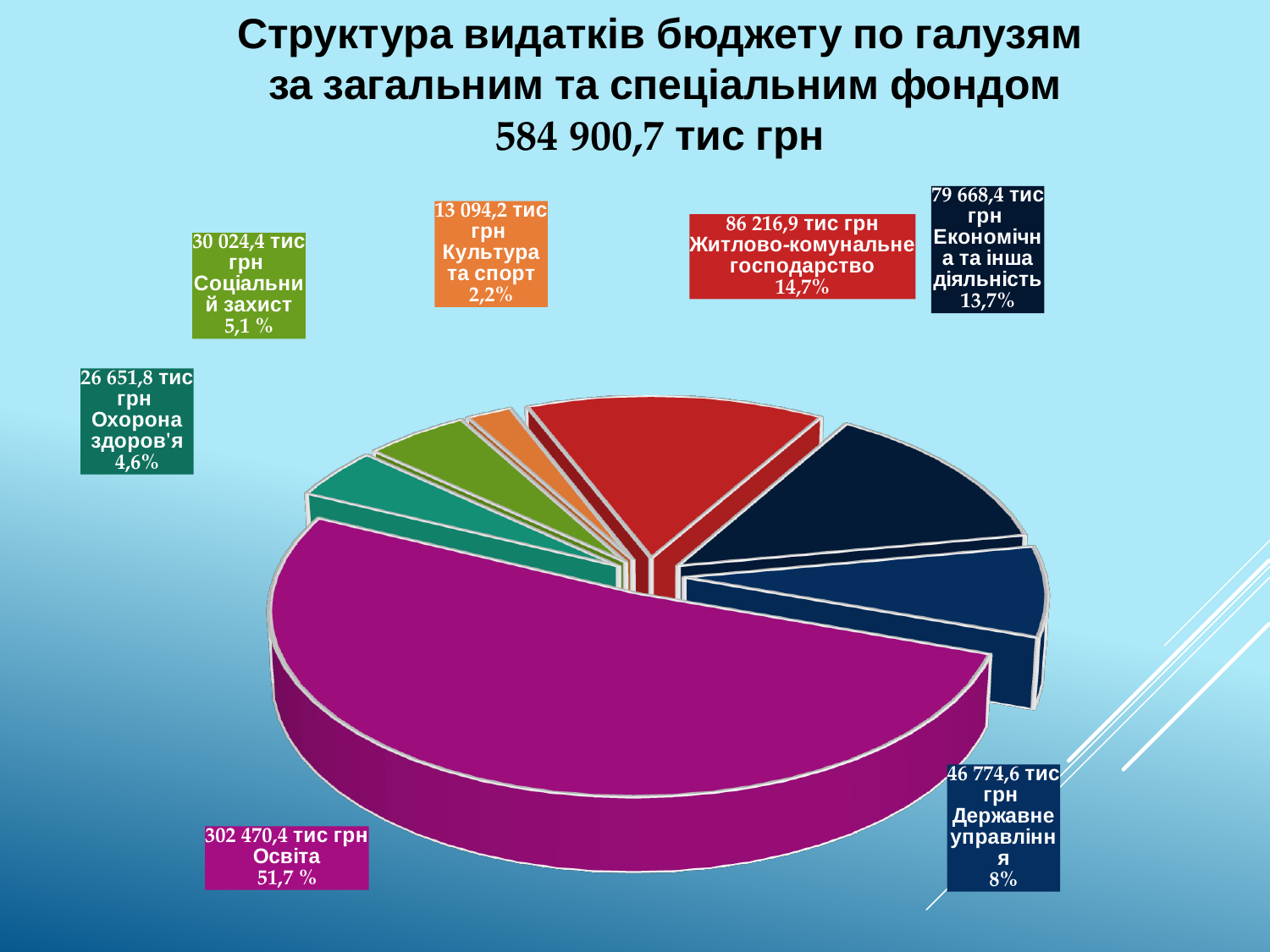

Структура видатків бюджету по галузям
 за загальним та спеціальним фондом
 584 900,7 тис грн

[unsupported chart]